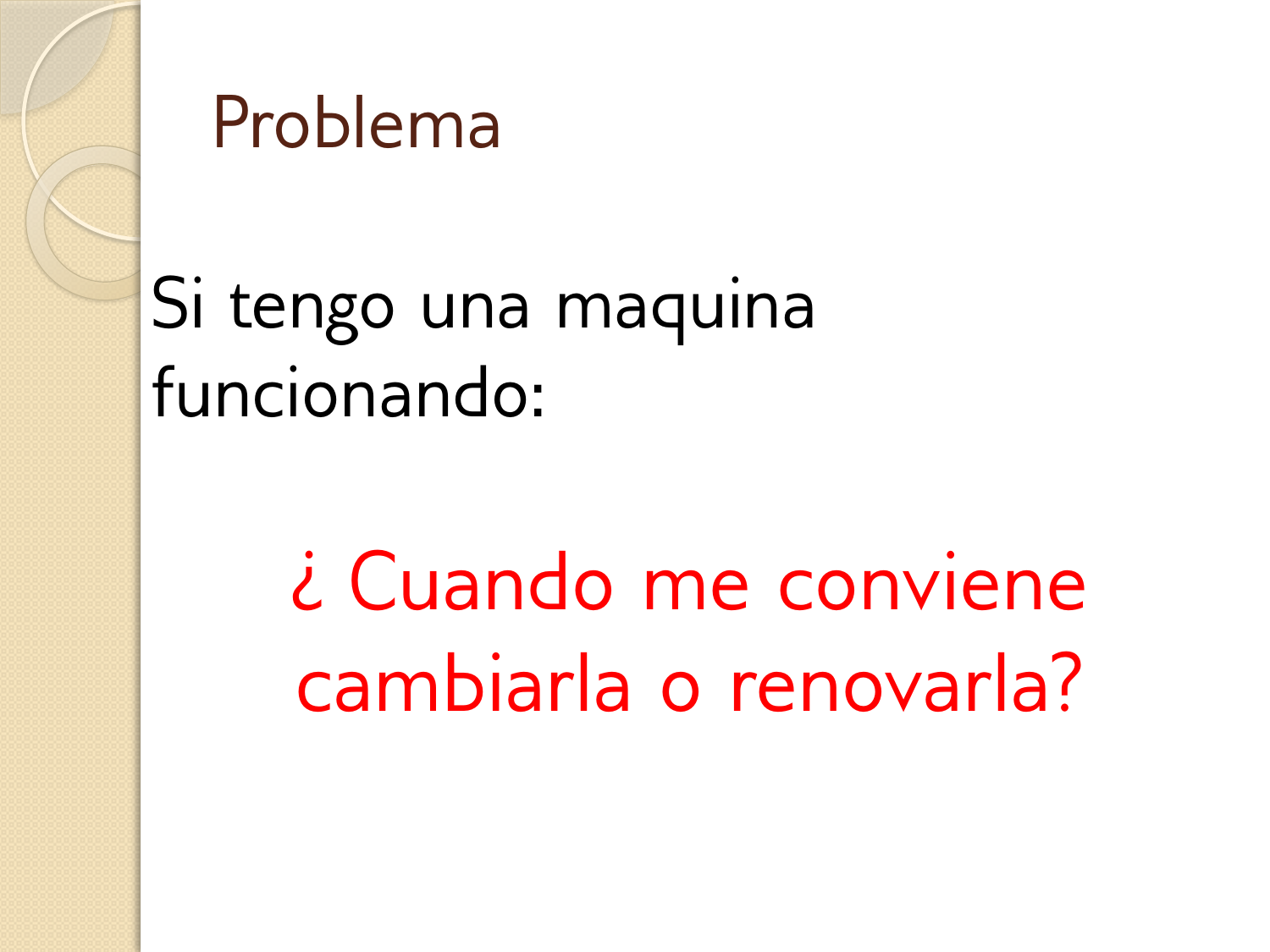

# Problema
Si tengo una maquina funcionando:

¿ Cuando me conviene cambiarla o renovarla?